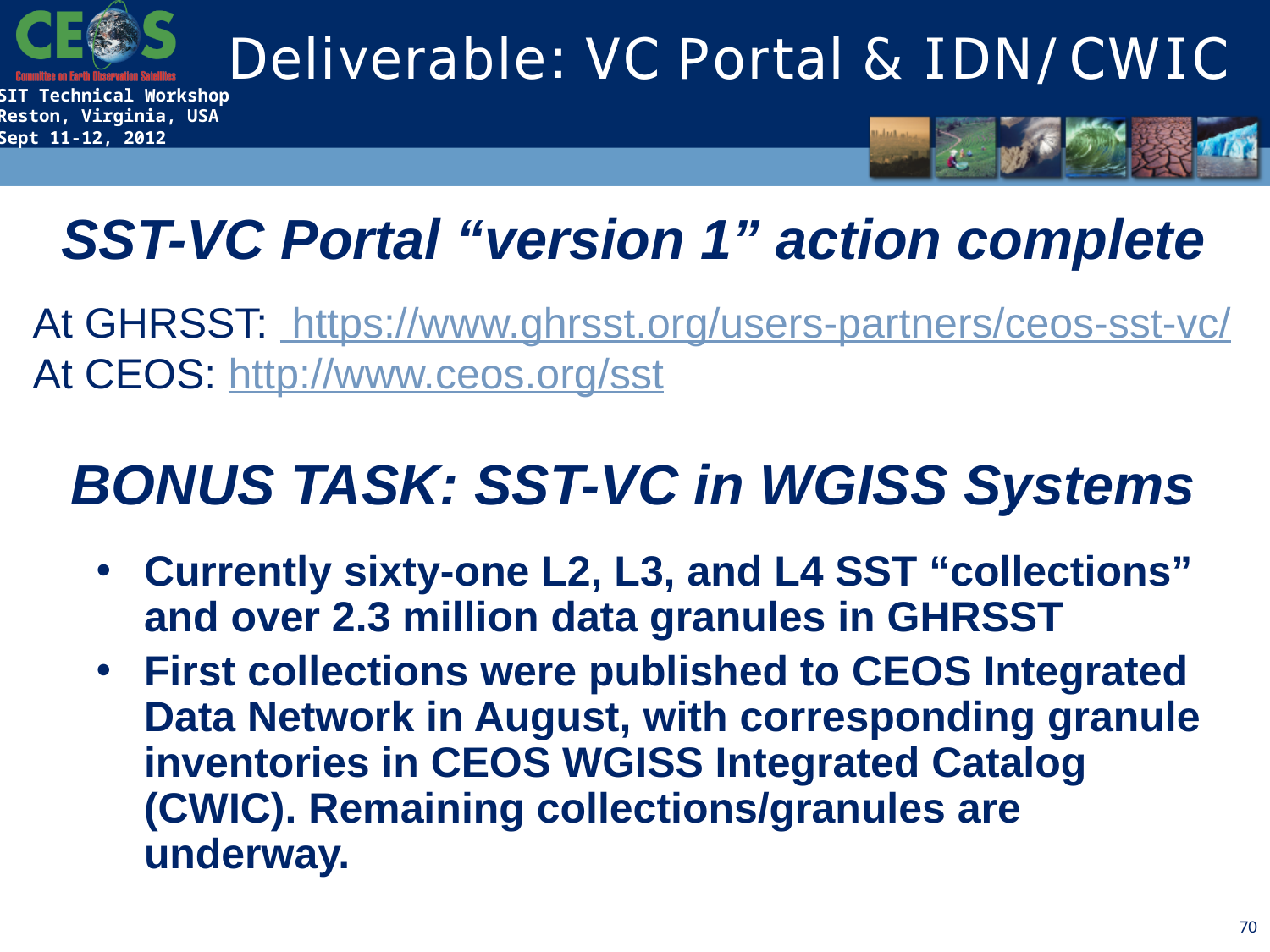

Deliverable: VC Portal & IDN/CWIC
SST-VC Portal “version 1” action complete

At GHRSST:  https://www.ghrsst.org/users-partners/ceos-sst-vc/
At CEOS: http://www.ceos.org/sst

BONUS TASK: SST-VC in WGISS Systems

Currently sixty-one L2, L3, and L4 SST “collections” and over 2.3 million data granules in GHRSST
First collections were published to CEOS Integrated Data Network in August, with corresponding granule inventories in CEOS WGISS Integrated Catalog (CWIC). Remaining collections/granules are underway.

70